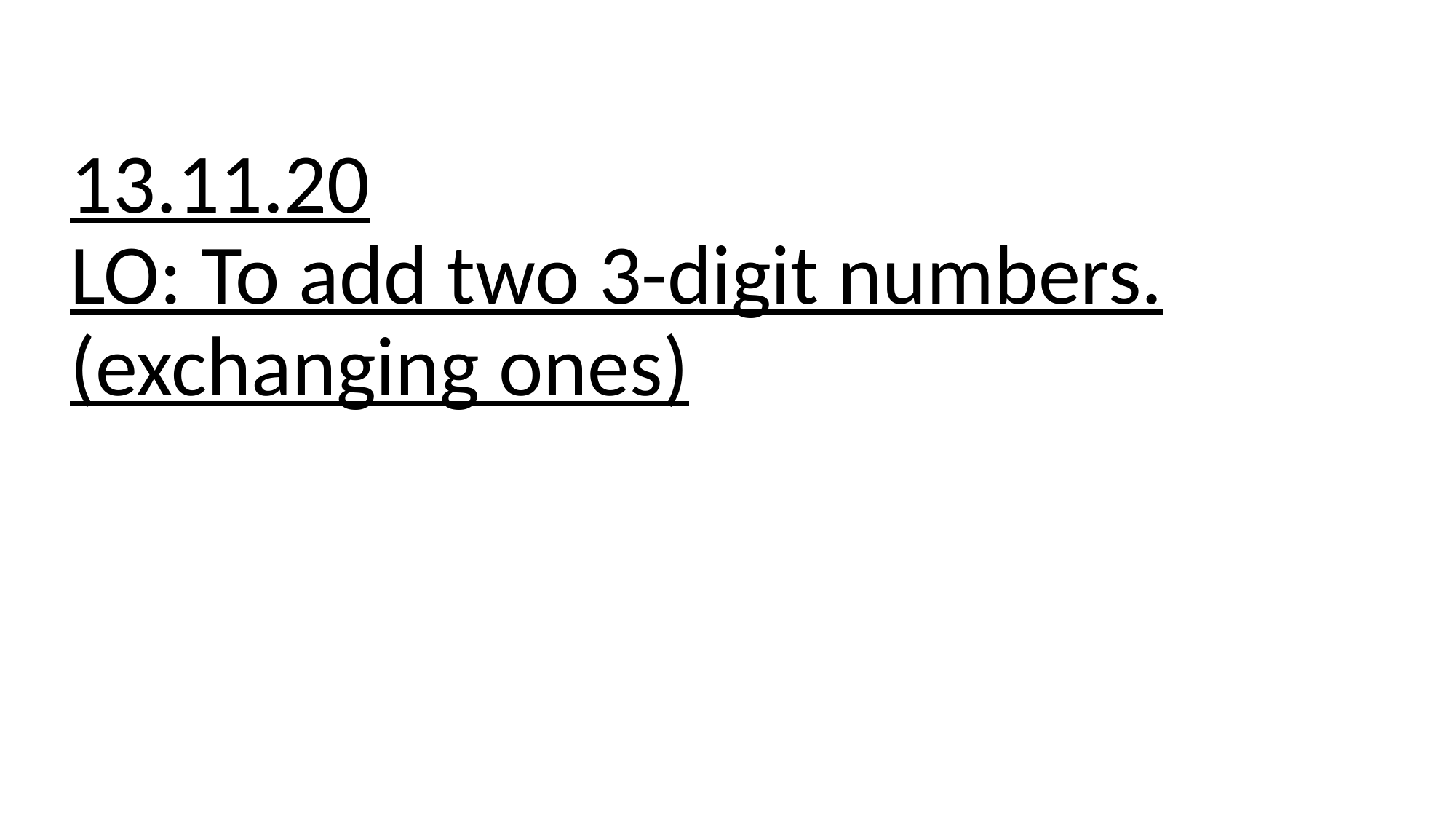

# 13.11.20 LO: To add two 3-digit numbers. (exchanging ones)